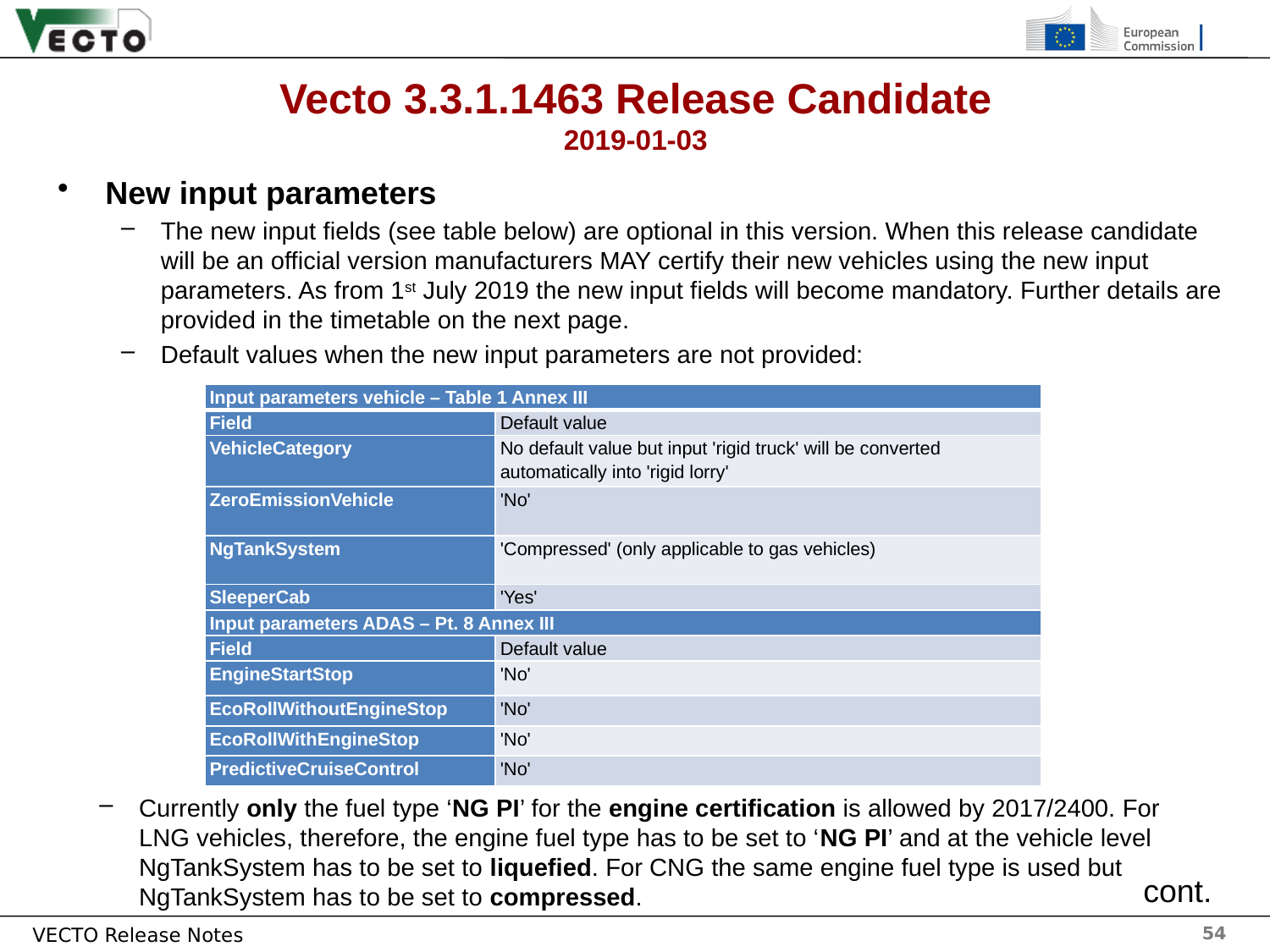

# Vecto 3.3.1.1463 Release Candidate 2019-01-03
New input parameters
The new input fields (see table below) are optional in this version. When this release candidate will be an official version manufacturers MAY certify their new vehicles using the new input parameters. As from 1st July 2019 the new input fields will become mandatory. Further details are provided in the timetable on the next page.
Default values when the new input parameters are not provided:
| Input parameters vehicle – Table 1 Annex III |  |
| --- | --- |
| Field | Default value |
| VehicleCategory | No default value but input 'rigid truck' will be converted automatically into 'rigid lorry' |
| ZeroEmissionVehicle | 'No' |
| NgTankSystem | 'Compressed' (only applicable to gas vehicles) |
| SleeperCab | 'Yes' |
| Input parameters ADAS – Pt. 8 Annex III |  |
| Field | Default value |
| EngineStartStop | 'No' |
| EcoRollWithoutEngineStop | 'No' |
| EcoRollWithEngineStop | 'No' |
| PredictiveCruiseControl | 'No' |
Currently only the fuel type ‘NG PI’ for the engine certification is allowed by 2017/2400. For LNG vehicles, therefore, the engine fuel type has to be set to ‘NG PI’ and at the vehicle level NgTankSystem has to be set to liquefied. For CNG the same engine fuel type is used but NgTankSystem has to be set to compressed.
cont.